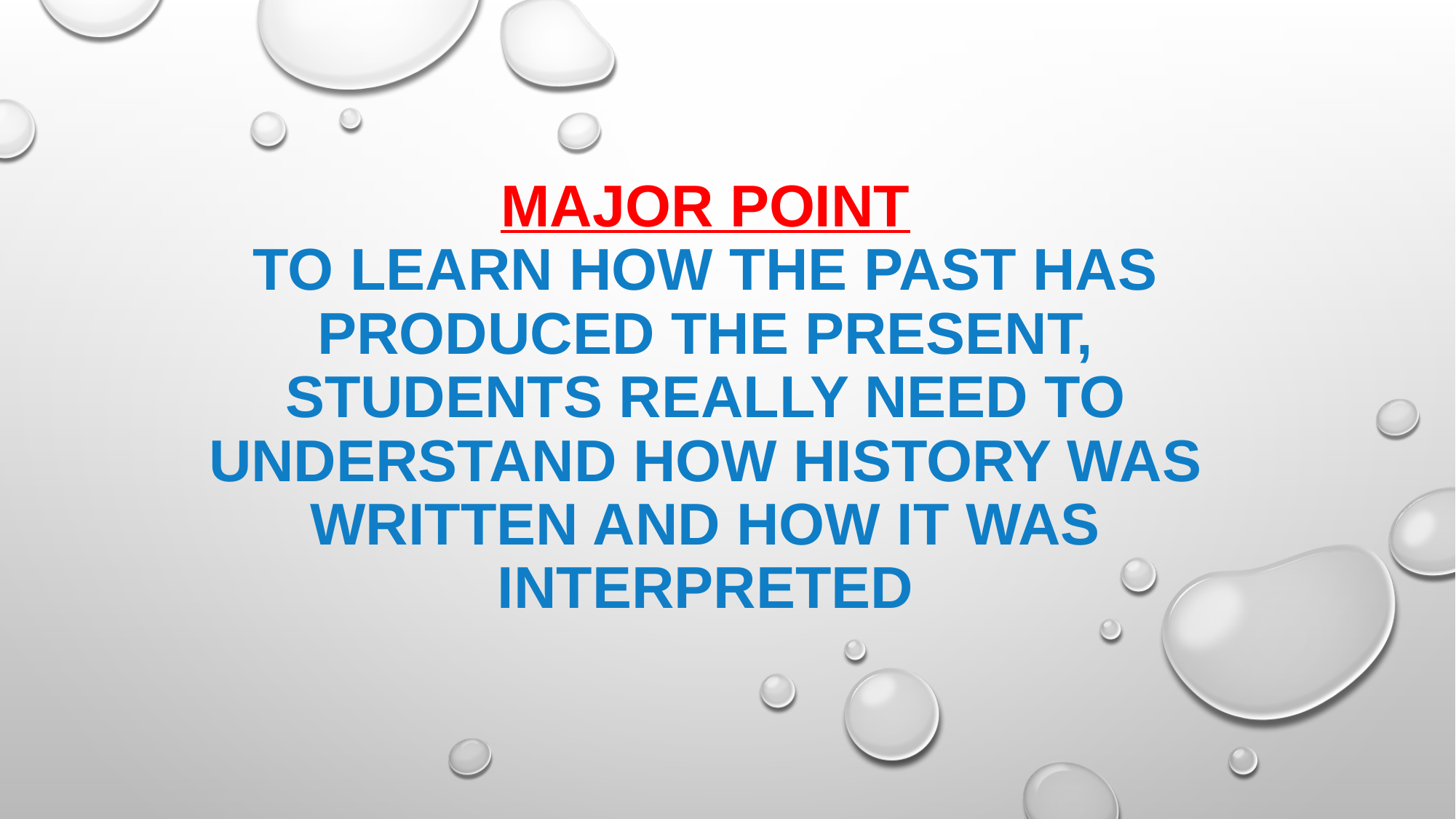

# Major point to learn how the past has produced the present, students really need to understand how history was written and how it was interpreted